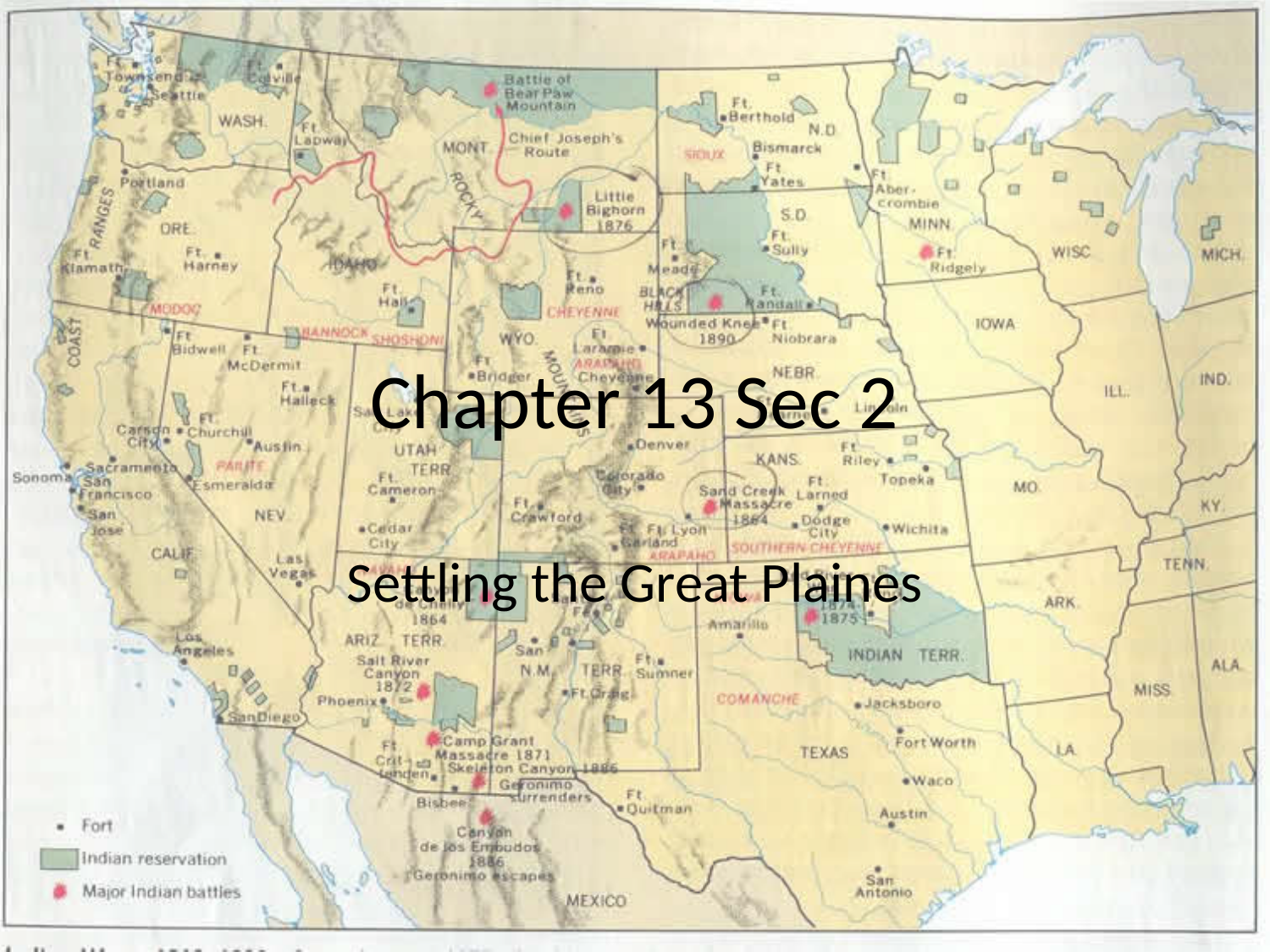

# Chapter 13 Sec 2
Settling the Great Plaines